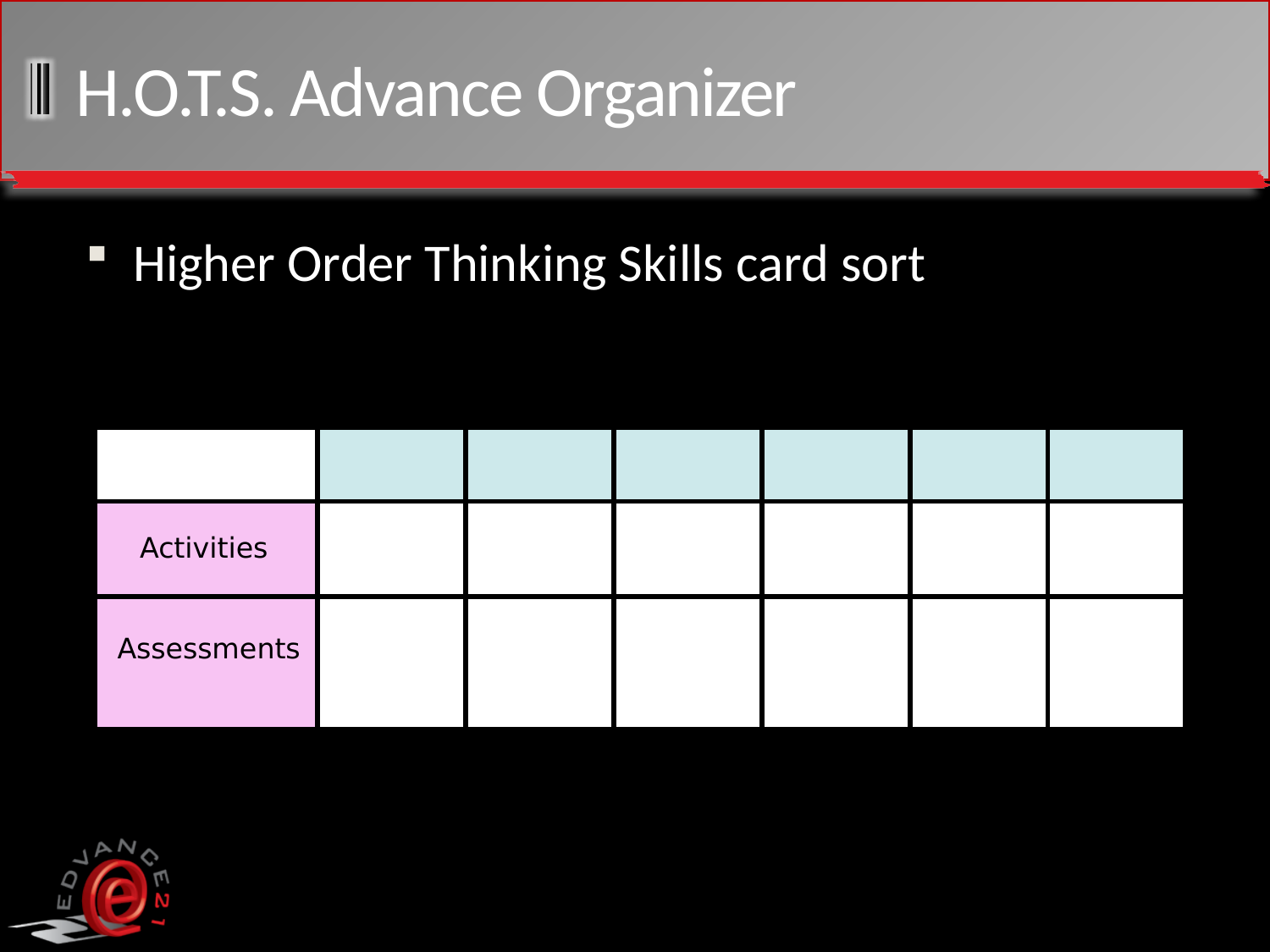

# H.O.T.S. Advance Organizer
Higher Order Thinking Skills card sort
|  |  |  |  |  |  |  |
| --- | --- | --- | --- | --- | --- | --- |
|  |  |  |  |  |  |  |
|  |  |  |  |  |  |  |
Activities

Assessments